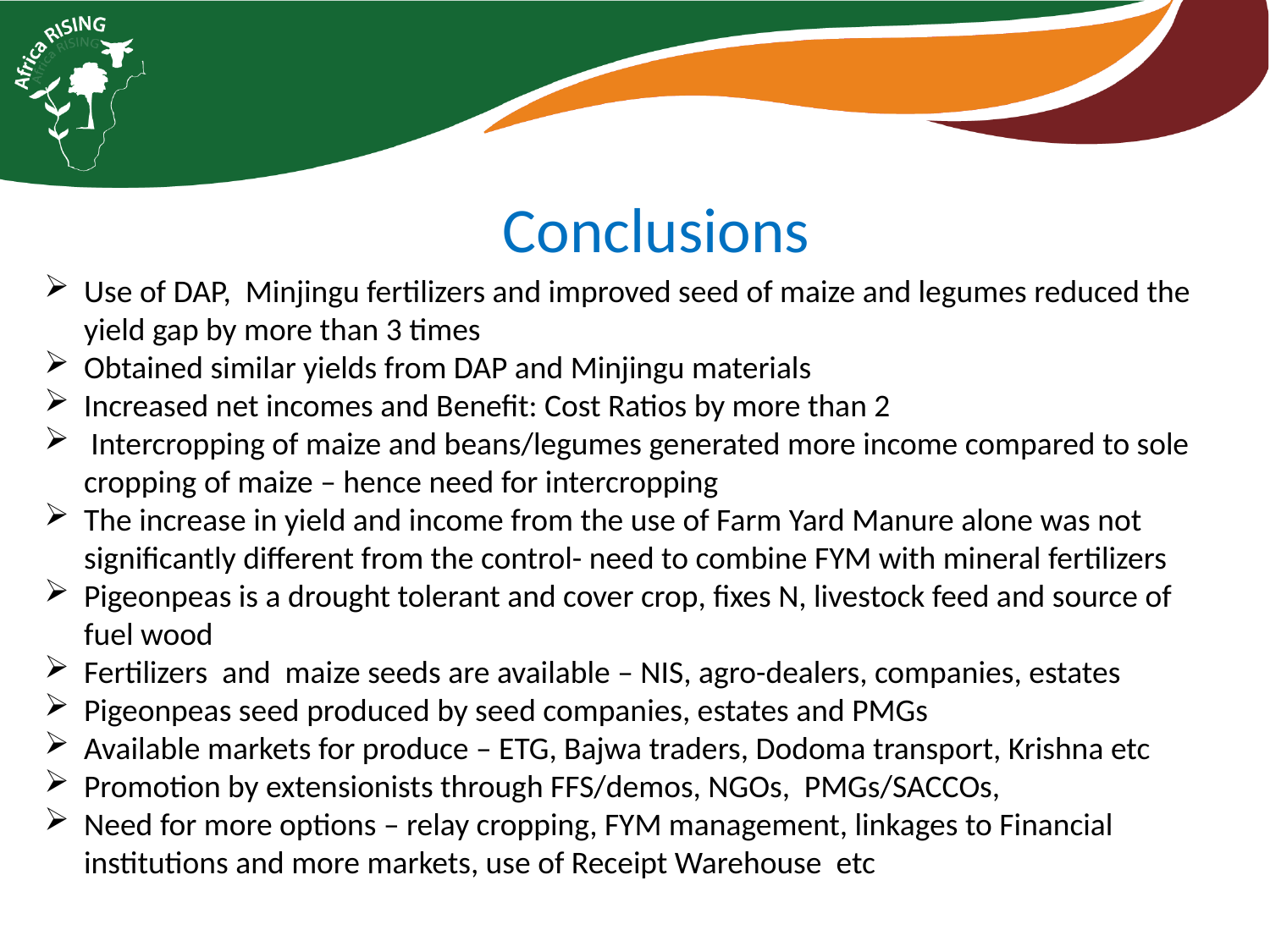

# Conclusions
Use of DAP,  Minjingu fertilizers and improved seed of maize and legumes reduced the yield gap by more than 3 times
Obtained similar yields from DAP and Minjingu materials
Increased net incomes and Benefit: Cost Ratios by more than 2
 Intercropping of maize and beans/legumes generated more income compared to sole cropping of maize – hence need for intercropping
The increase in yield and income from the use of Farm Yard Manure alone was not significantly different from the control- need to combine FYM with mineral fertilizers
Pigeonpeas is a drought tolerant and cover crop, fixes N, livestock feed and source of fuel wood
Fertilizers  and  maize seeds are available – NIS, agro-dealers, companies, estates
Pigeonpeas seed produced by seed companies, estates and PMGs
Available markets for produce – ETG, Bajwa traders, Dodoma transport, Krishna etc
Promotion by extensionists through FFS/demos, NGOs,  PMGs/SACCOs,
Need for more options – relay cropping, FYM management, linkages to Financial institutions and more markets, use of Receipt Warehouse  etc